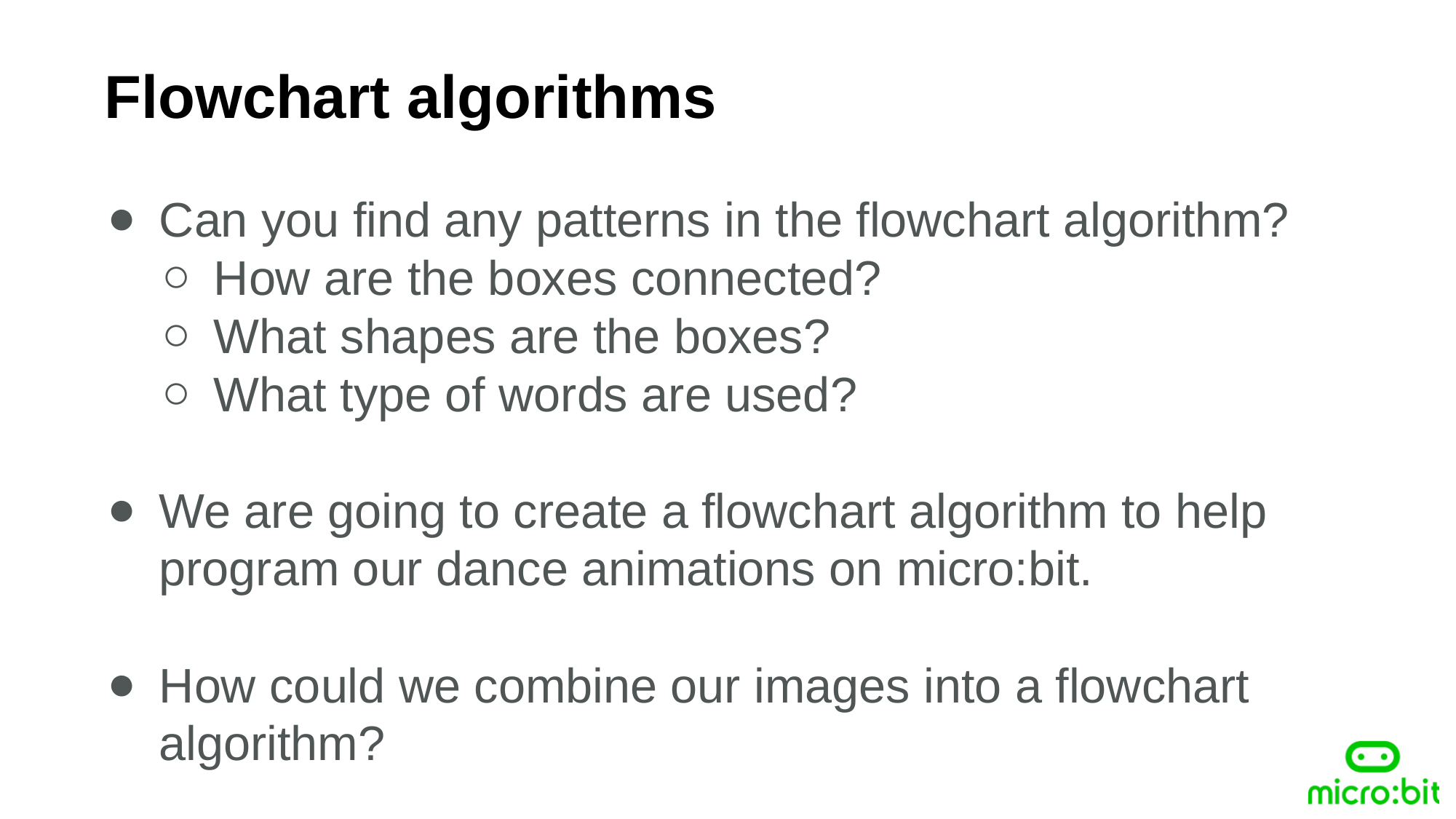

Flowchart algorithms

Can you find any patterns in the flowchart algorithm?
How are the boxes connected?
What shapes are the boxes?
What type of words are used?

We are going to create a flowchart algorithm to help program our dance animations on micro:bit.

How could we combine our images into a flowchart algorithm?